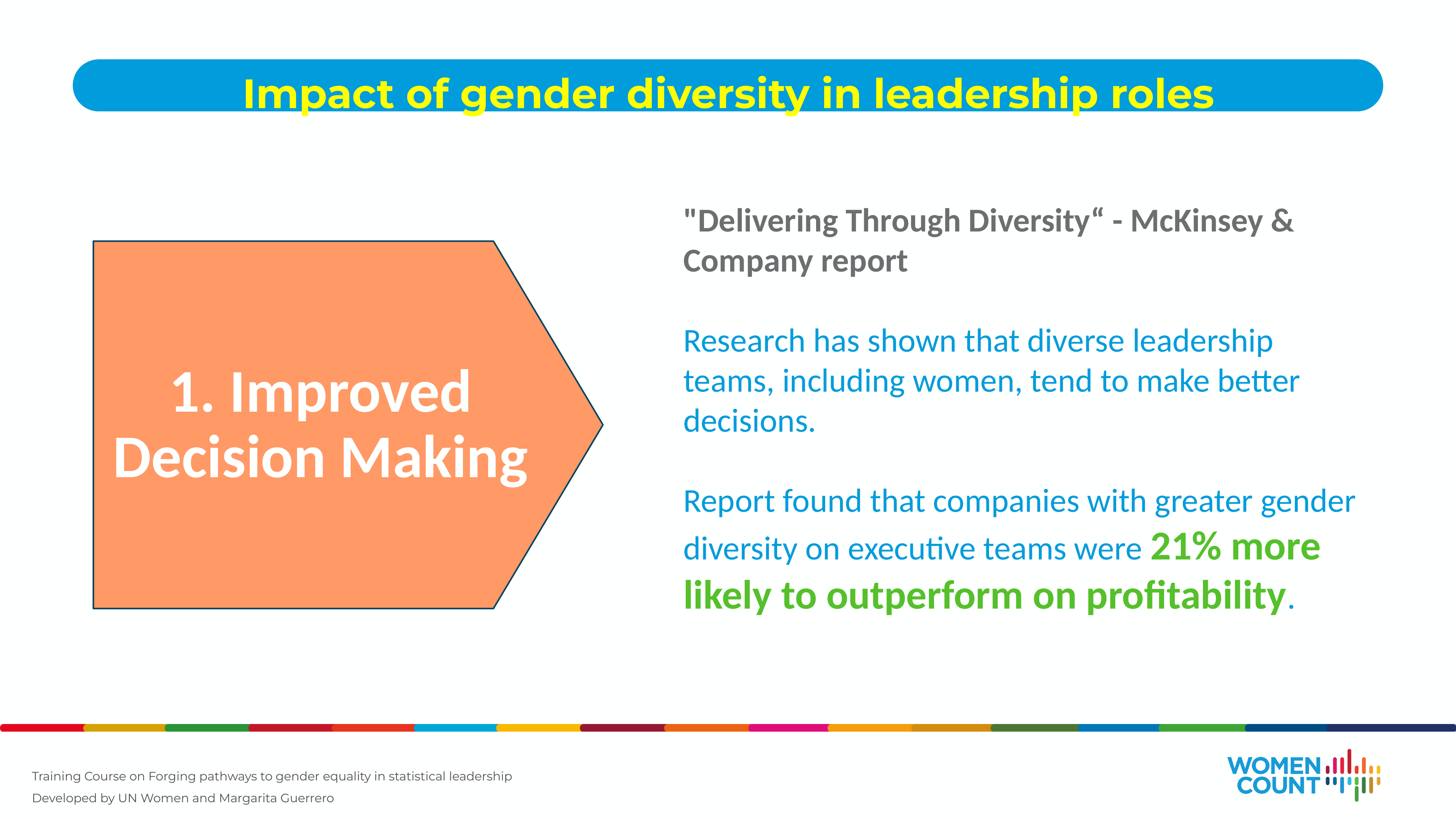

Impact of gender diversity in leadership roles
"Delivering Through Diversity“ - McKinsey & Company report

Research has shown that diverse leadership teams, including women, tend to make better decisions.

Report found that companies with greater gender diversity on executive teams were 21% more likely to outperform on profitability.
1. Improved Decision Making
Training Course on Forging pathways to gender equality in statistical leadership
Developed by UN Women and Margarita Guerrero